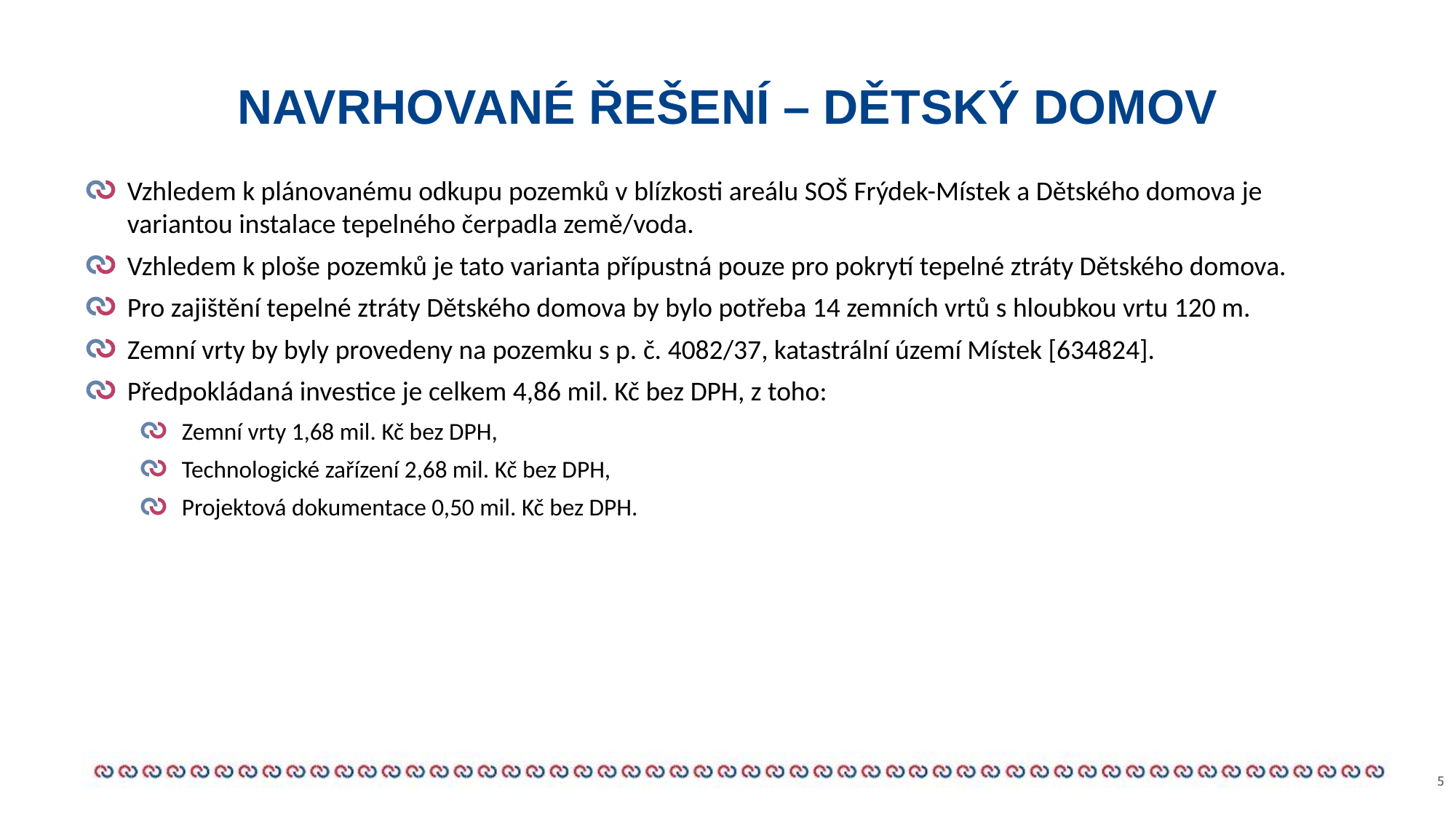

# NAVRHOVANÉ ŘEŠENÍ – DĚTSKÝ DOMOV
Vzhledem k plánovanému odkupu pozemků v blízkosti areálu SOŠ Frýdek-Místek a Dětského domova je variantou instalace tepelného čerpadla země/voda.
Vzhledem k ploše pozemků je tato varianta přípustná pouze pro pokrytí tepelné ztráty Dětského domova.
Pro zajištění tepelné ztráty Dětského domova by bylo potřeba 14 zemních vrtů s hloubkou vrtu 120 m.
Zemní vrty by byly provedeny na pozemku s p. č. 4082/37, katastrální území Místek [634824].
Předpokládaná investice je celkem 4,86 mil. Kč bez DPH, z toho:
Zemní vrty 1,68 mil. Kč bez DPH,
Technologické zařízení 2,68 mil. Kč bez DPH,
Projektová dokumentace 0,50 mil. Kč bez DPH.
5